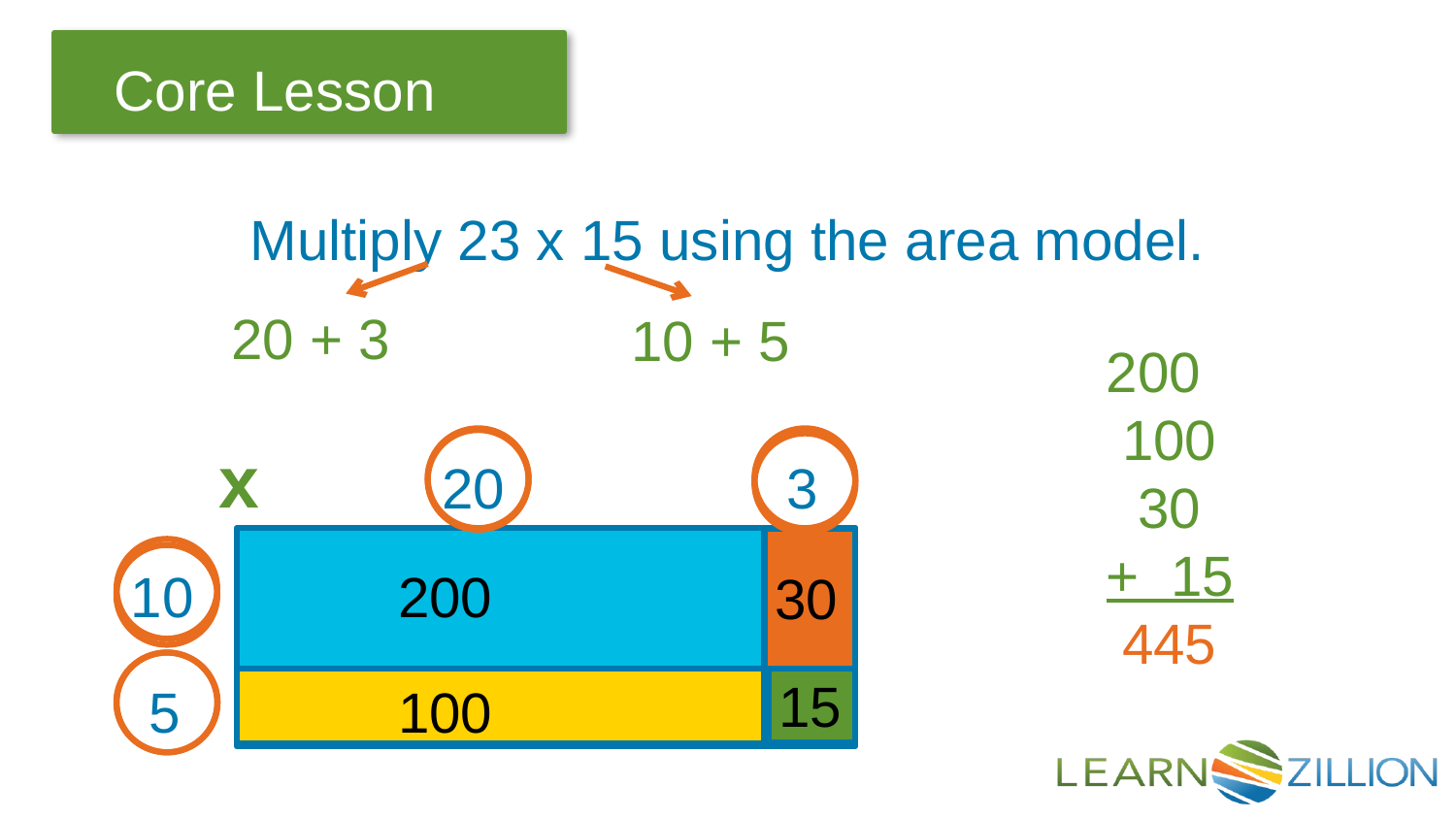

Multiply 23 x 15 using the area model.
20 + 3
10 + 5
200
 100
  30
+  15
 445
x

20
3

10
200
30

15
5

100